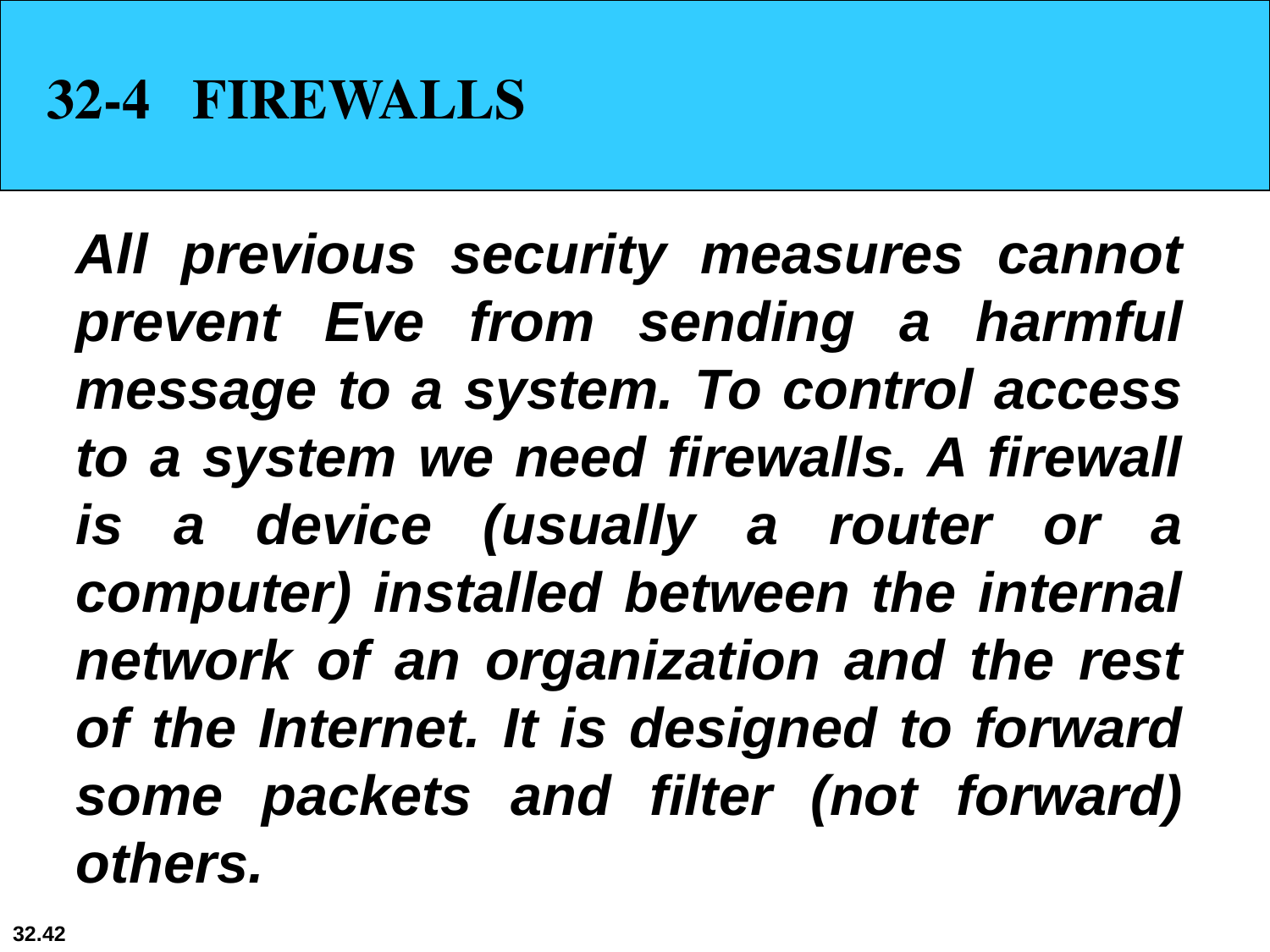

32-4   FIREWALLS

All previous security measures cannot prevent Eve from sending a harmful message to a system. To control access to a system we need firewalls. A firewall is a device (usually a router or a computer) installed between the internal network of an organization and the rest of the Internet. It is designed to forward some packets and filter (not forward) others.
32.42